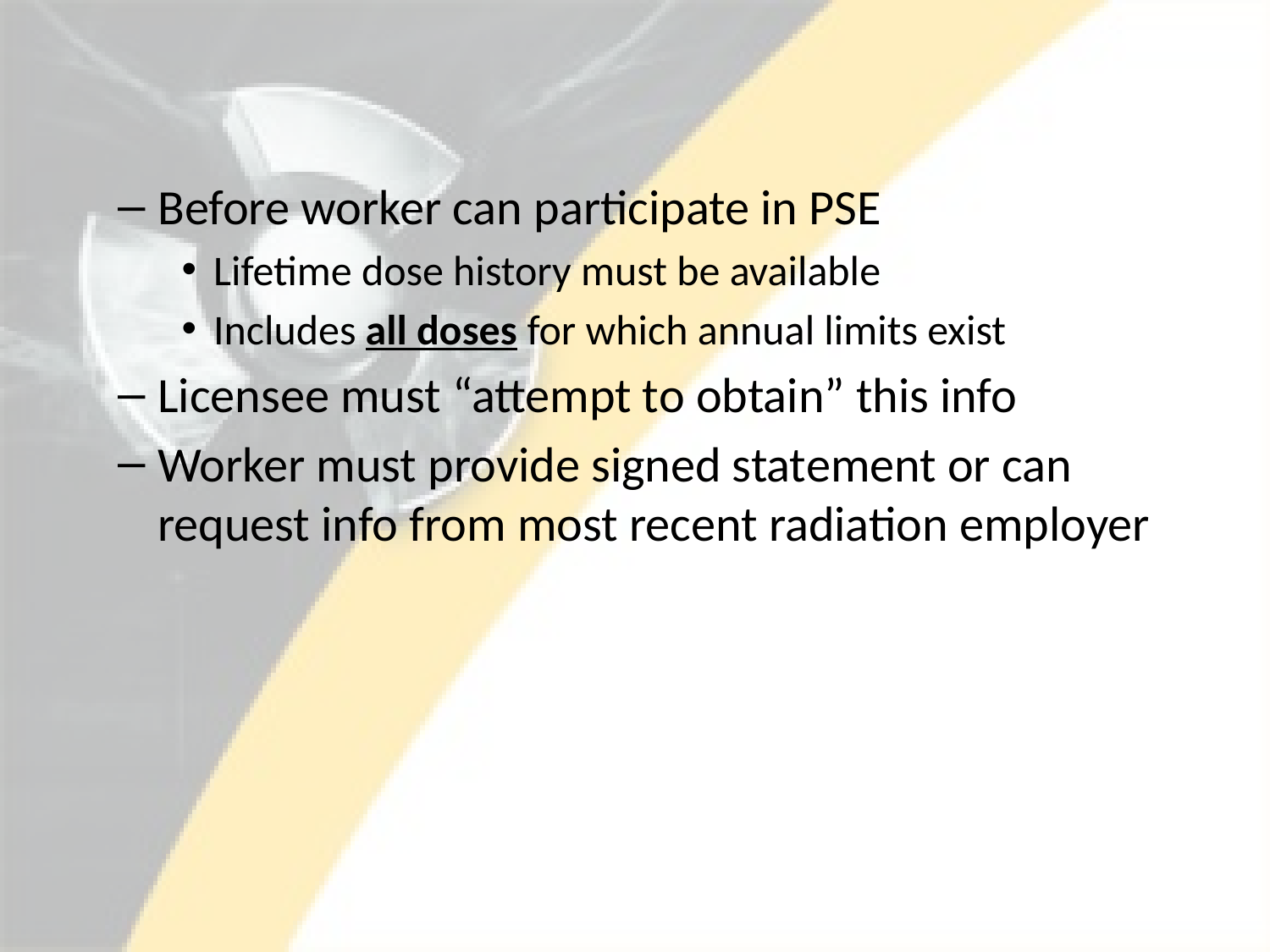

#
Before worker can participate in PSE
Lifetime dose history must be available
Includes all doses for which annual limits exist
Licensee must “attempt to obtain” this info
Worker must provide signed statement or can request info from most recent radiation employer